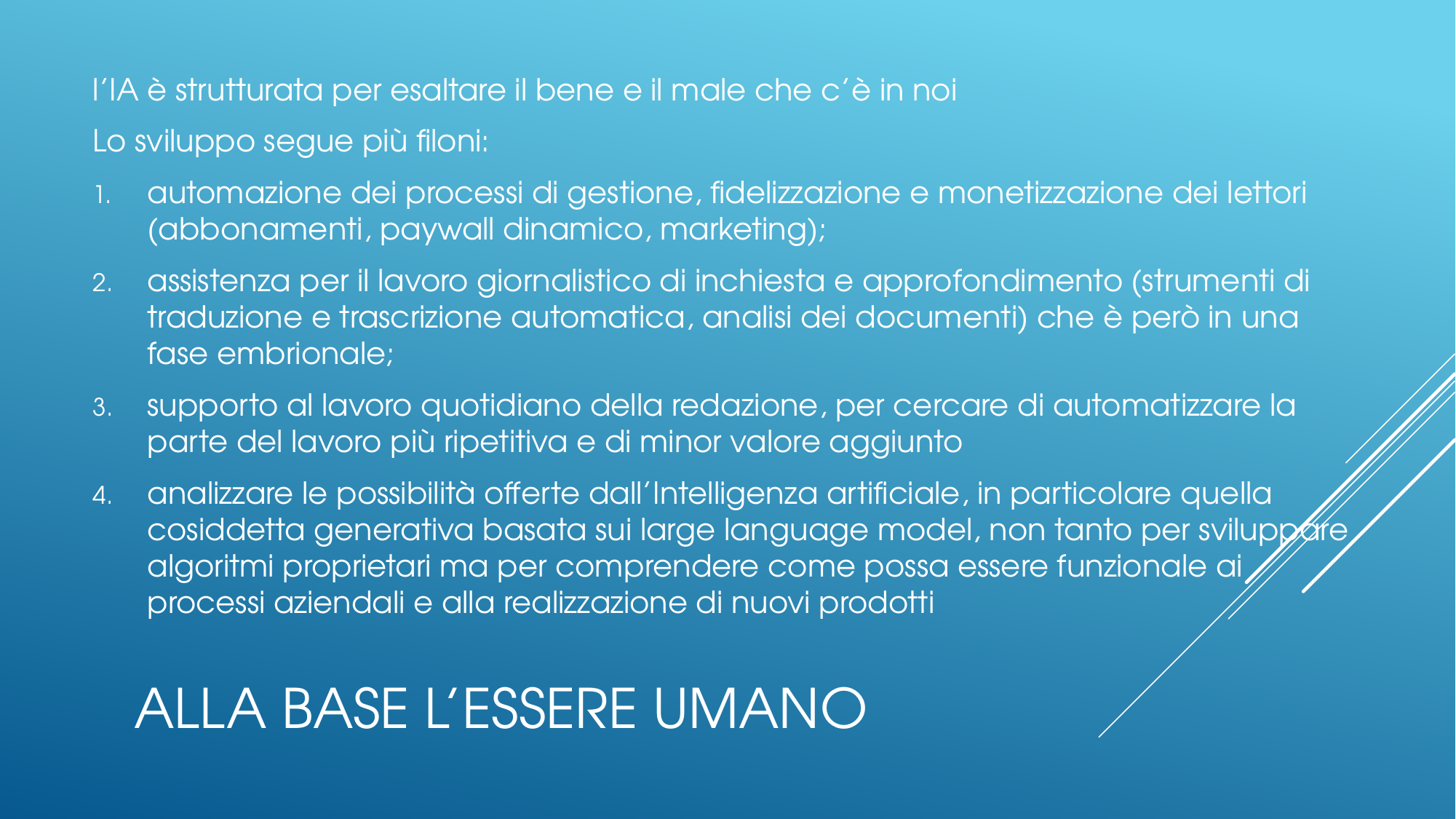

l’IA è strutturata per esaltare il bene e il male che c’è in noi
Lo sviluppo segue più filoni:
automazione dei processi di gestione, fidelizzazione e monetizzazione dei lettori (abbonamenti, paywall dinamico, marketing);
assistenza per il lavoro giornalistico di inchiesta e approfondimento (strumenti di traduzione e trascrizione automatica, analisi dei documenti) che è però in una fase embrionale;
supporto al lavoro quotidiano della redazione, per cercare di automatizzare la parte del lavoro più ripetitiva e di minor valore aggiunto
analizzare le possibilità offerte dall’Intelligenza artificiale, in particolare quella cosiddetta generativa basata sui large language model, non tanto per sviluppare algoritmi proprietari ma per comprendere come possa essere funzionale ai processi aziendali e alla realizzazione di nuovi prodotti
# Alla base l’essere umano